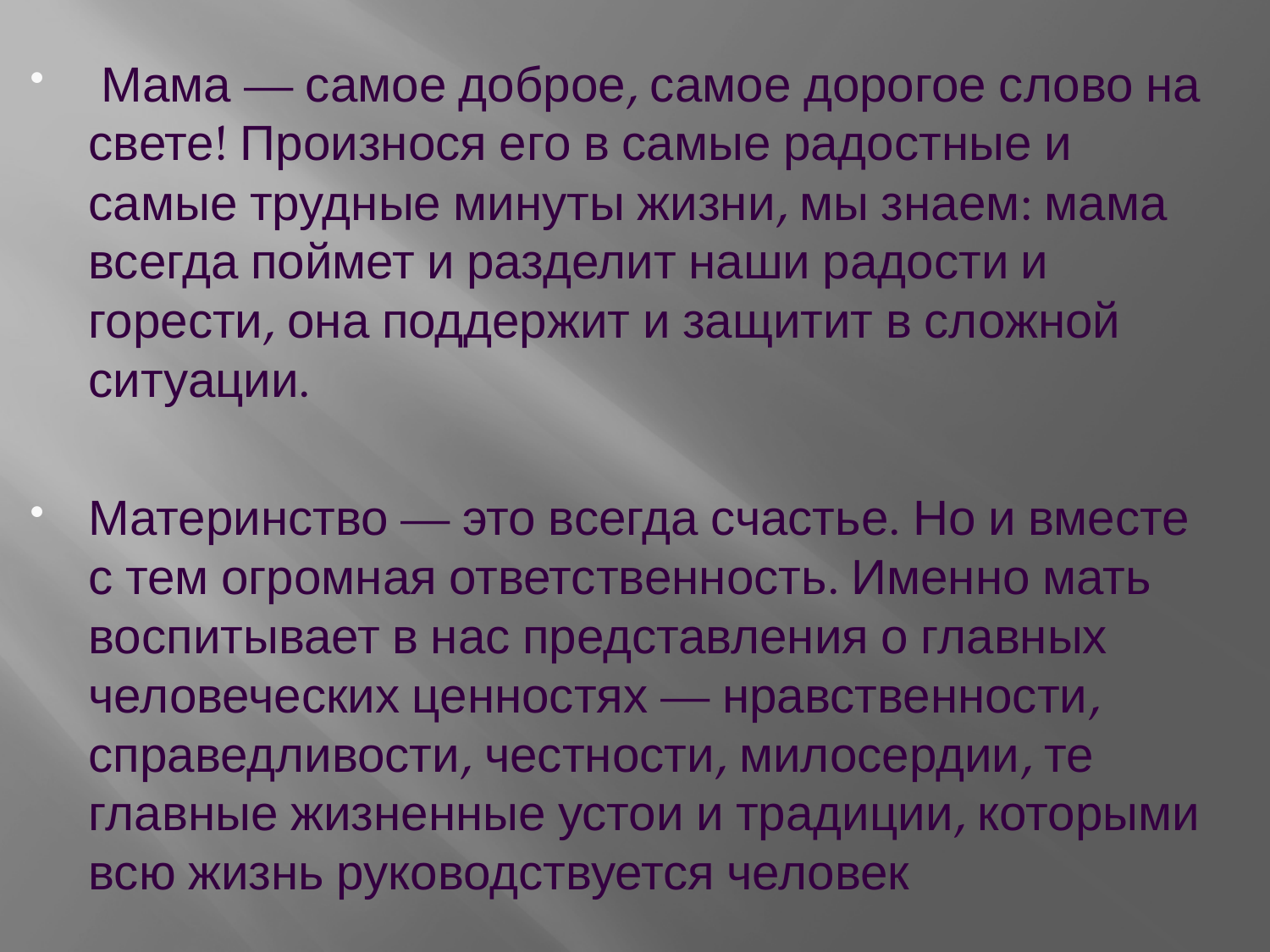

Мама — самое доброе, самое дорогое слово на свете! Произнося его в самые радостные и самые трудные минуты жизни, мы знаем: мама всегда поймет и разделит наши радости и горести, она поддержит и защитит в сложной ситуации.

Материнство — это всегда счастье. Но и вместе с тем огромная ответственность. Именно мать воспитывает в нас представления о главных человеческих ценностях — нравственности, справедливости, честности, милосердии, те главные жизненные устои и традиции, которыми всю жизнь руководствуется человек